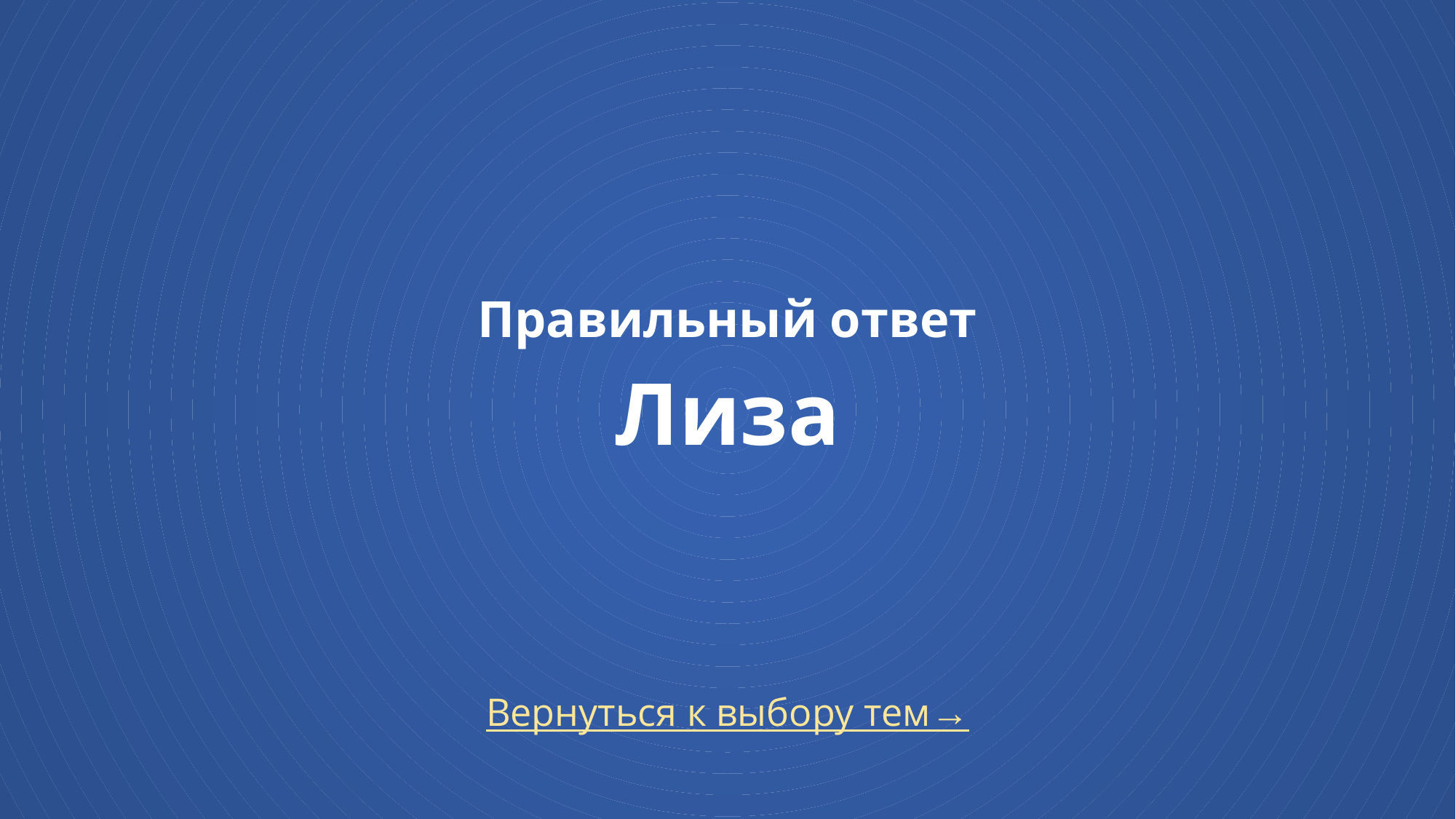

# Правильный ответ Лиза
Вернуться к выбору тем→